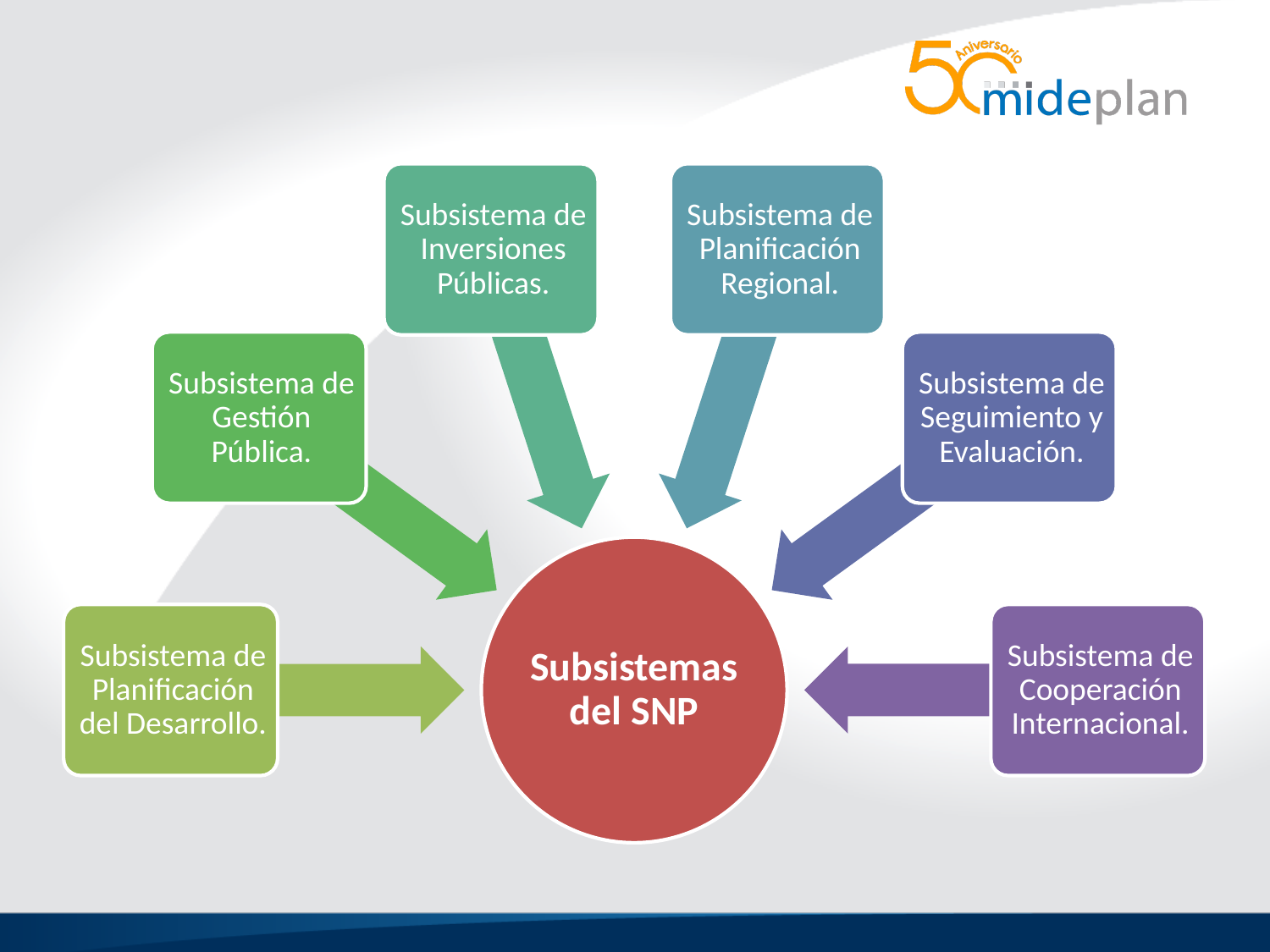

Subsistemas del SNP
Subsistema de Planificación del Desarrollo.
Subsistema de Gestión Pública.
Subsistema de Inversiones Públicas.
Subsistema de Planificación Regional.
Subsistema de Seguimiento y Evaluación.
Subsistema de Cooperación Internacional.